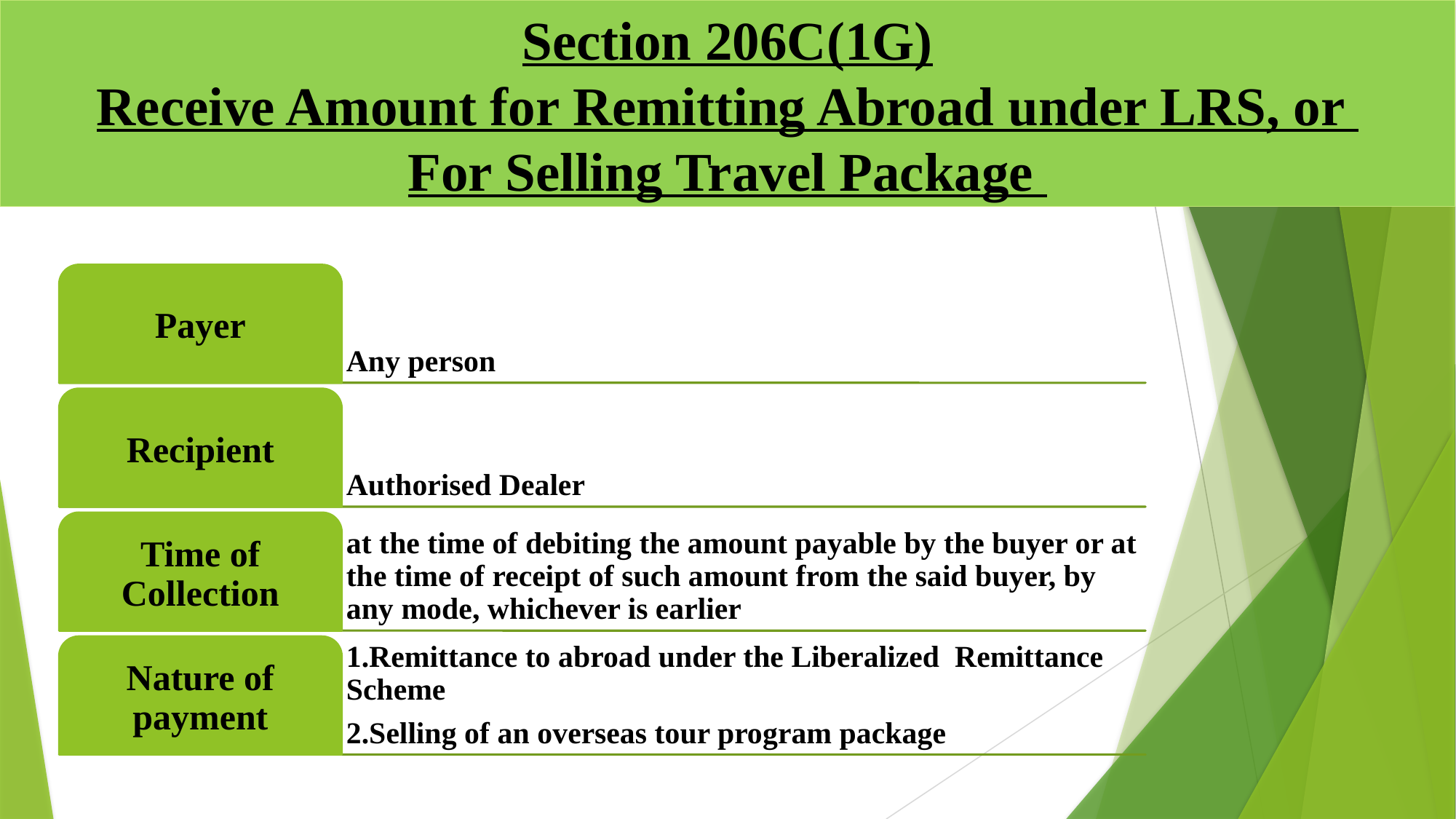

# Section 206C(1G) Receive Amount for Remitting Abroad under LRS, or For Selling Travel Package
Any person
Payer
Authorised Dealer
Recipient
at the time of debiting the amount payable by the buyer or at the time of receipt of such amount from the said buyer, by any mode, whichever is earlier
Time of Collection
1.Remittance to abroad under the Liberalized  Remittance Scheme
2.Selling of an overseas tour program package
Nature of payment